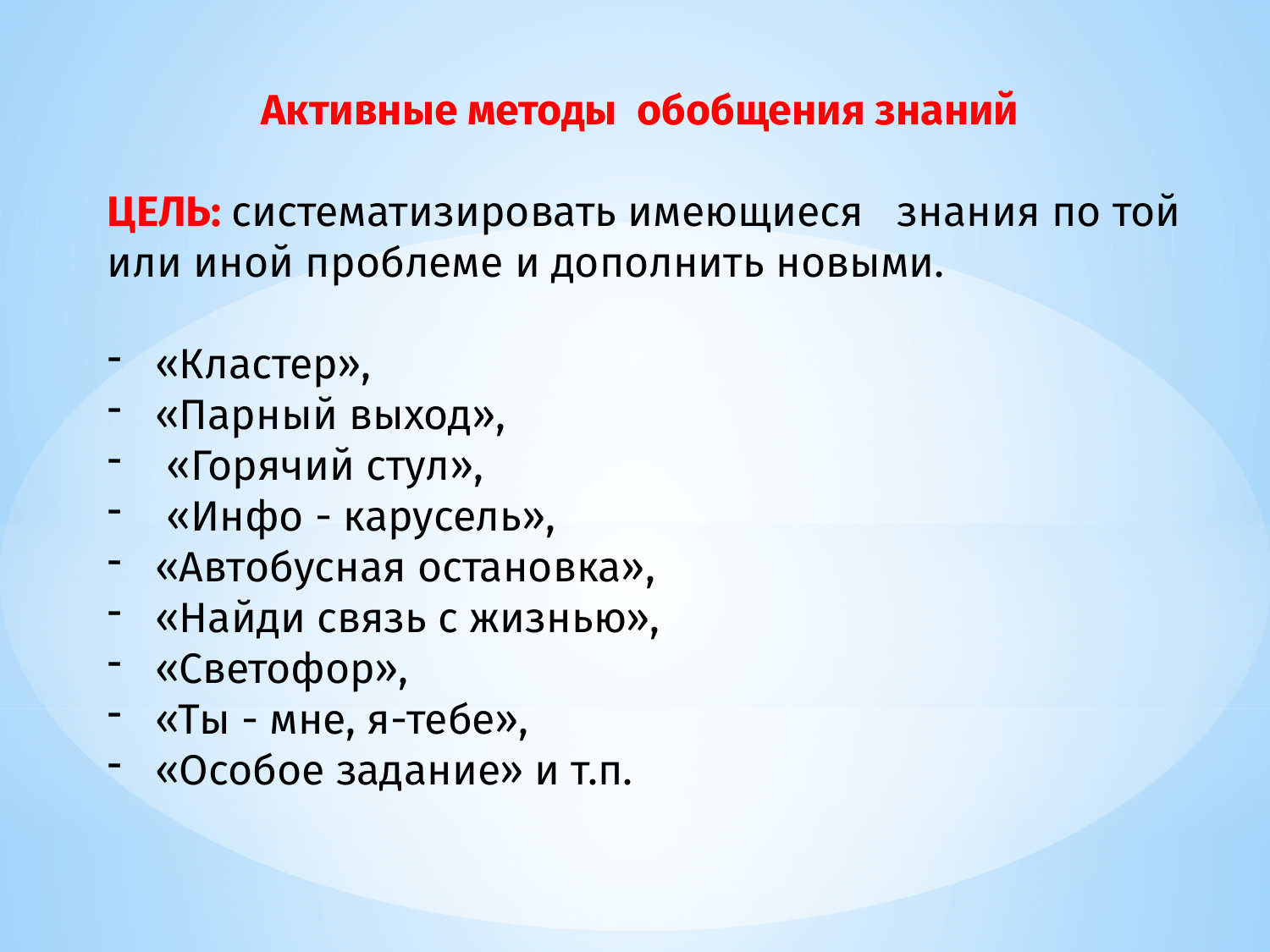

Активные методы  обобщения знаний
ЦЕЛЬ: систематизировать имеющиеся   знания по той или иной проблеме и дополнить новыми.

«Кластер»,
«Парный выход»,
 «Горячий стул»,
 «Инфо - карусель»,
«Автобусная остановка»,
«Найди связь с жизнью»,
«Светофор»,
«Ты - мне, я-тебе»,
«Особое задание» и т.п.